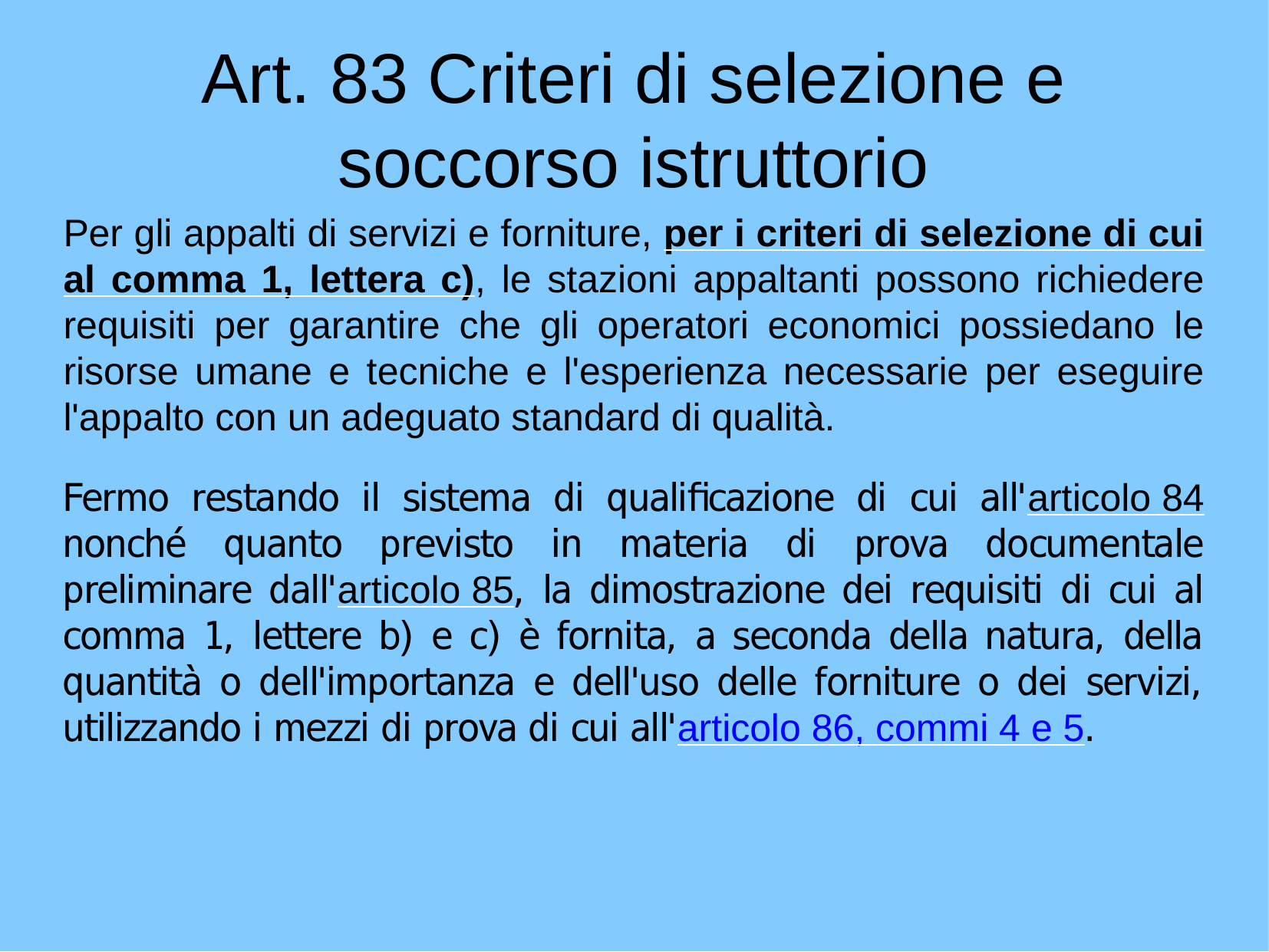

Art. 83 Criteri di selezione e soccorso istruttorio
Per gli appalti di servizi e forniture, per i criteri di selezione di cui al comma 1, lettera c), le stazioni appaltanti possono richiedere requisiti per garantire che gli operatori economici possiedano le risorse umane e tecniche e l'esperienza necessarie per eseguire l'appalto con un adeguato standard di qualità.

Fermo restando il sistema di qualificazione di cui all'articolo 84 nonché quanto previsto in materia di prova documentale preliminare dall'articolo 85, la dimostrazione dei requisiti di cui al comma 1, lettere b) e c) è fornita, a seconda della natura, della quantità o dell'importanza e dell'uso delle forniture o dei servizi, utilizzando i mezzi di prova di cui all'articolo 86, commi 4 e 5.